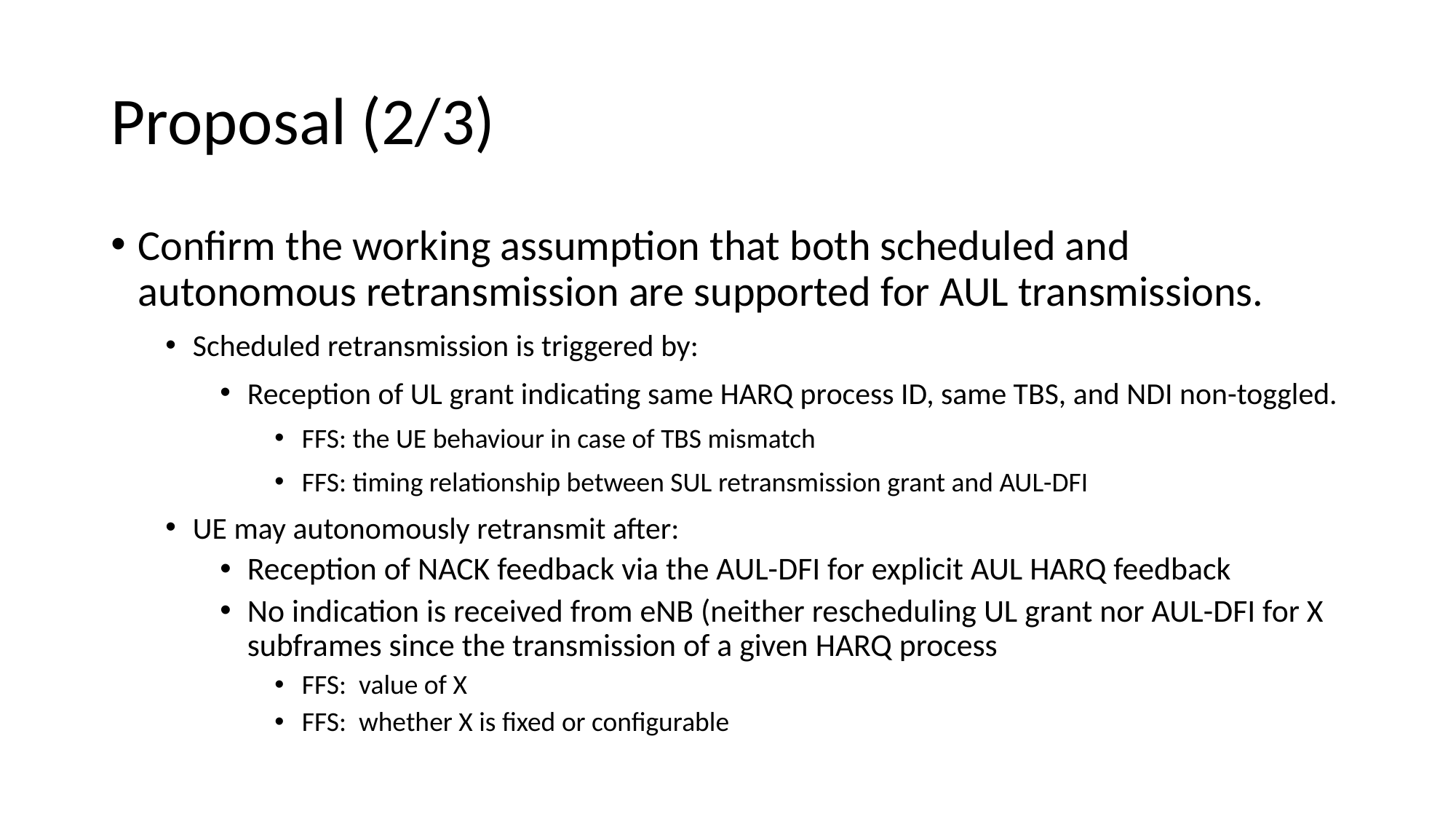

# Proposal (2/3)
Confirm the working assumption that both scheduled and autonomous retransmission are supported for AUL transmissions.
Scheduled retransmission is triggered by:
Reception of UL grant indicating same HARQ process ID, same TBS, and NDI non-toggled.
FFS: the UE behaviour in case of TBS mismatch
FFS: timing relationship between SUL retransmission grant and AUL-DFI
UE may autonomously retransmit after:
Reception of NACK feedback via the AUL-DFI for explicit AUL HARQ feedback
No indication is received from eNB (neither rescheduling UL grant nor AUL-DFI for X subframes since the transmission of a given HARQ process
FFS:  value of X
FFS:  whether X is fixed or configurable